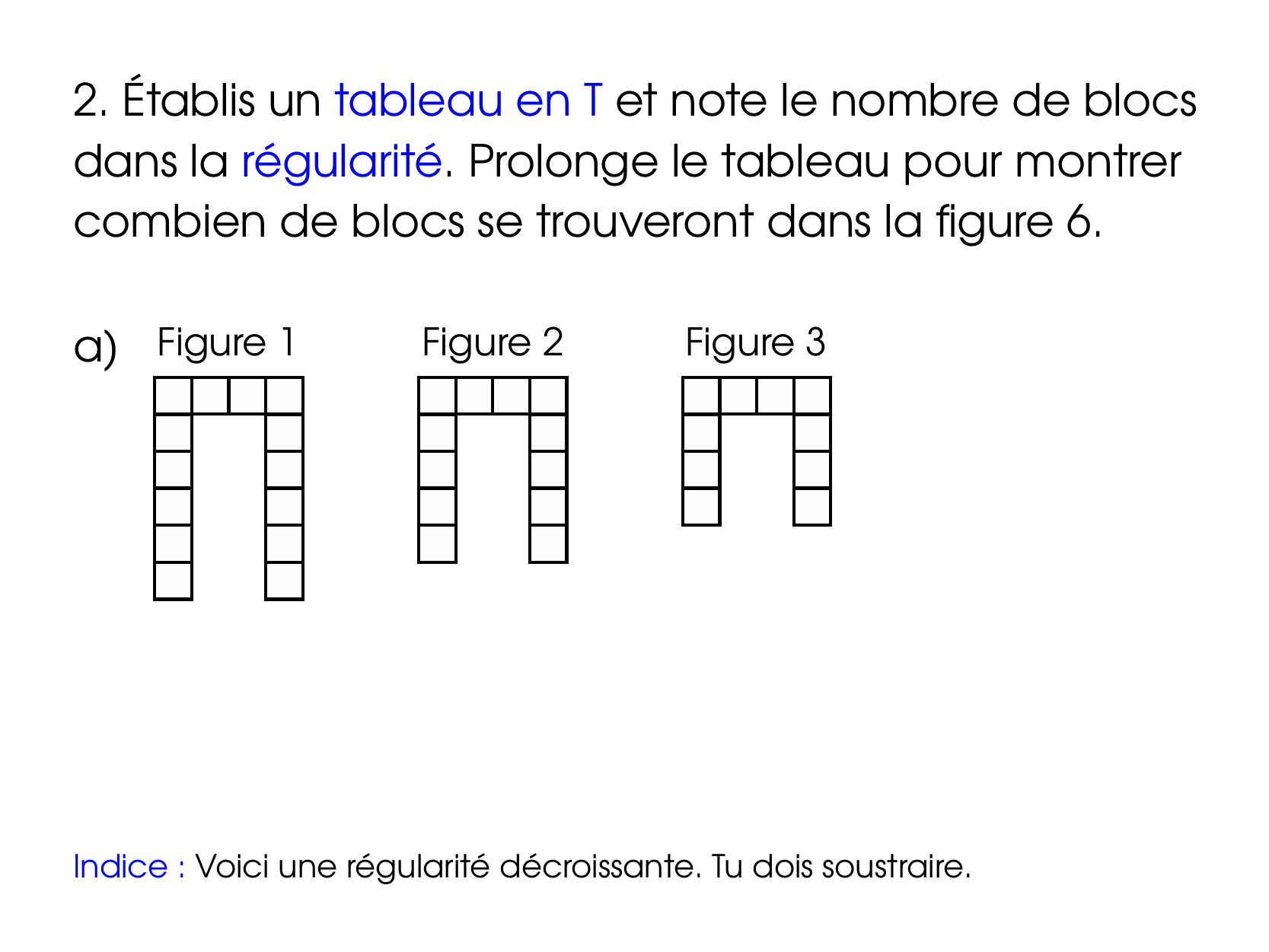

2. Établis un tableau en T et note le nombre de blocs dans la régularité. Prolonge le tableau pour montrer combien de blocs se trouveront dans la figure 6.
a)
Figure 1
Figure 2
Figure 3

Indice : Voici une régularité décroissante. Tu dois soustraire.